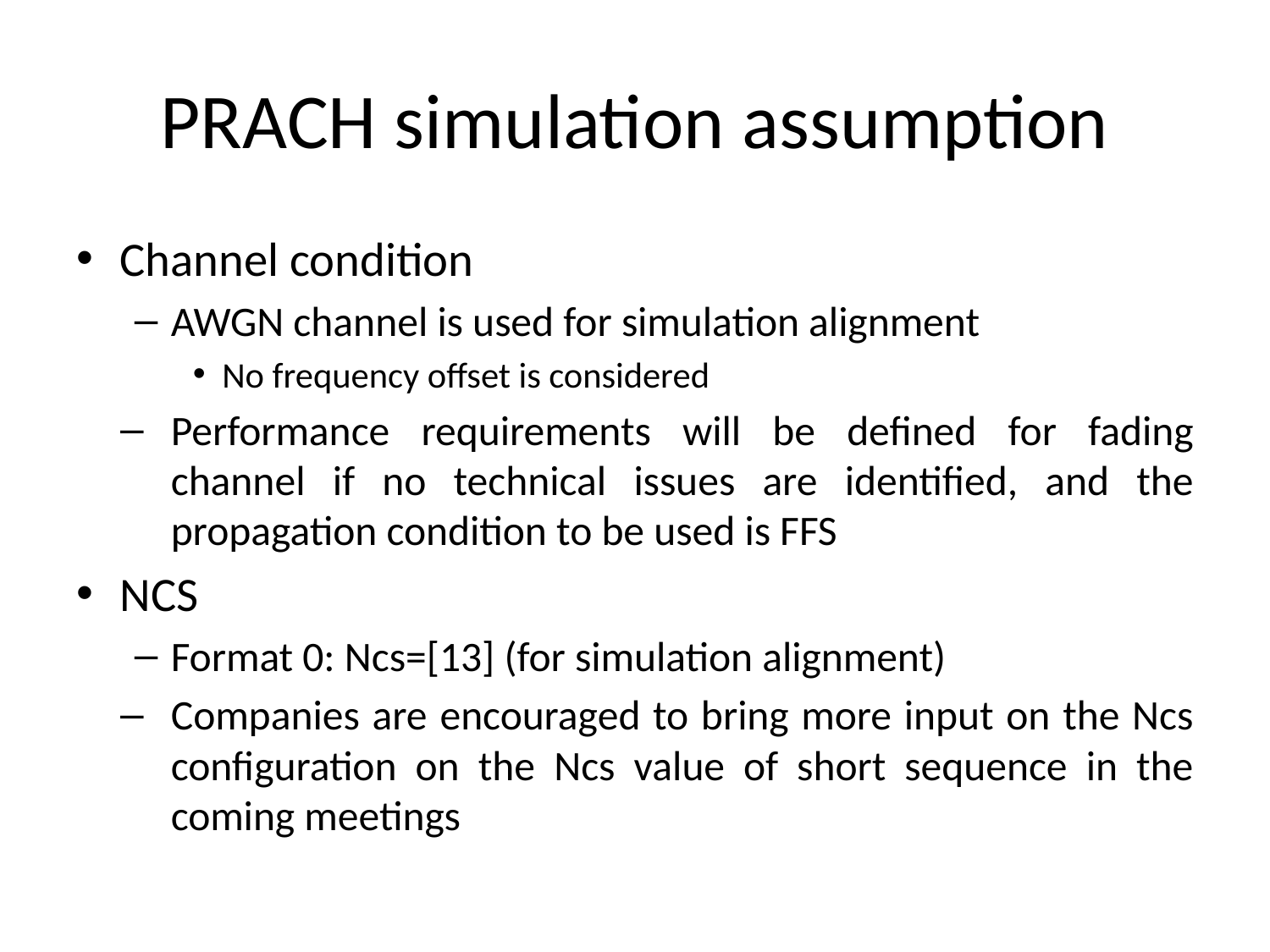

# PRACH simulation assumption
Channel condition
AWGN channel is used for simulation alignment
No frequency offset is considered
Performance requirements will be defined for fading channel if no technical issues are identified, and the propagation condition to be used is FFS
NCS
Format 0: Ncs=[13] (for simulation alignment)
Companies are encouraged to bring more input on the Ncs configuration on the Ncs value of short sequence in the coming meetings